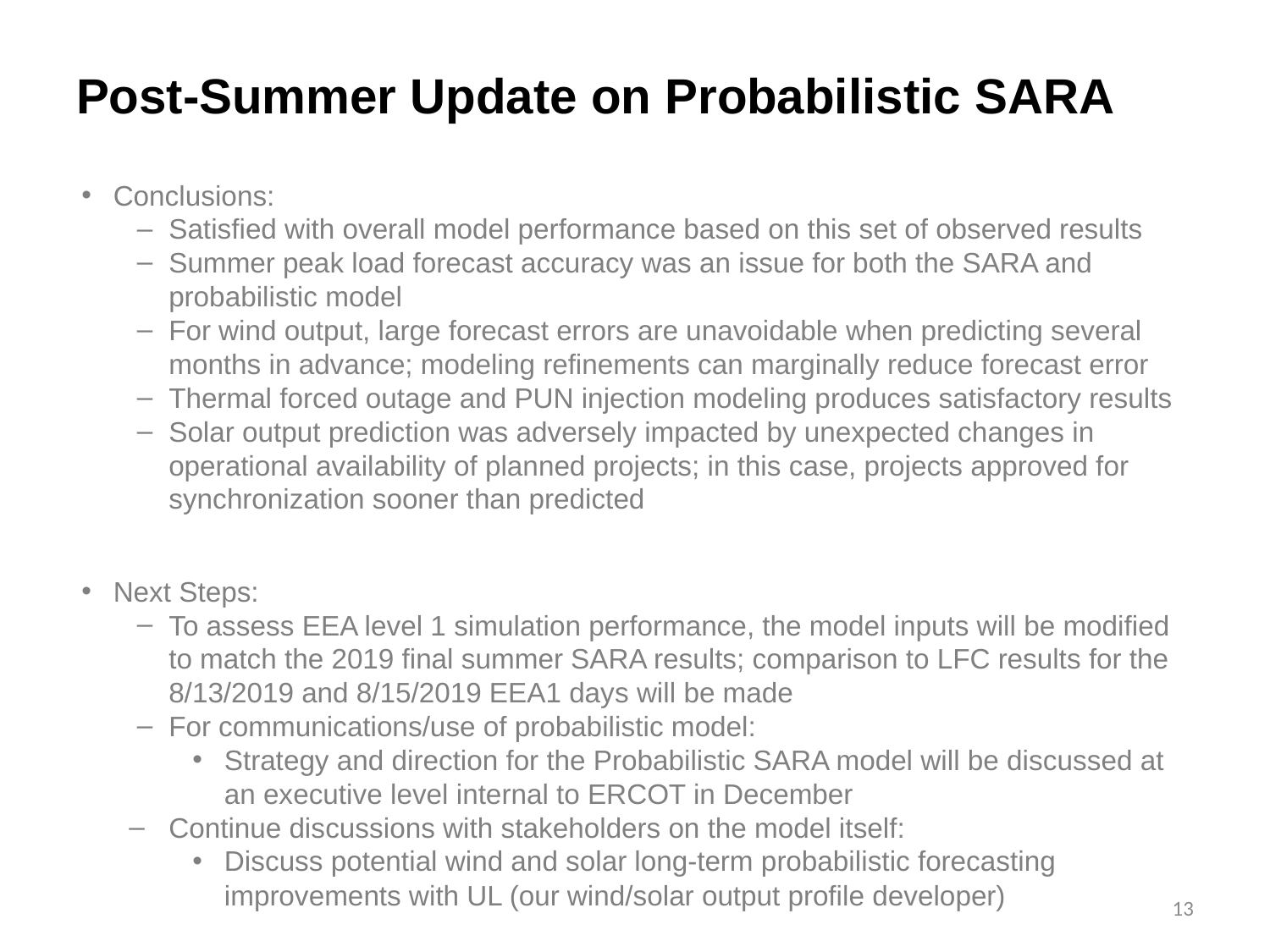

# Post-Summer Update on Probabilistic SARA

Conclusions:
Satisfied with overall model performance based on this set of observed results
Summer peak load forecast accuracy was an issue for both the SARA and probabilistic model
For wind output, large forecast errors are unavoidable when predicting several months in advance; modeling refinements can marginally reduce forecast error
Thermal forced outage and PUN injection modeling produces satisfactory results
Solar output prediction was adversely impacted by unexpected changes in operational availability of planned projects; in this case, projects approved for synchronization sooner than predicted

Next Steps:
To assess EEA level 1 simulation performance, the model inputs will be modified to match the 2019 final summer SARA results; comparison to LFC results for the 8/13/2019 and 8/15/2019 EEA1 days will be made
For communications/use of probabilistic model:
Strategy and direction for the Probabilistic SARA model will be discussed at an executive level internal to ERCOT in December
Continue discussions with stakeholders on the model itself:
Discuss potential wind and solar long-term probabilistic forecasting improvements with UL (our wind/solar output profile developer)

13